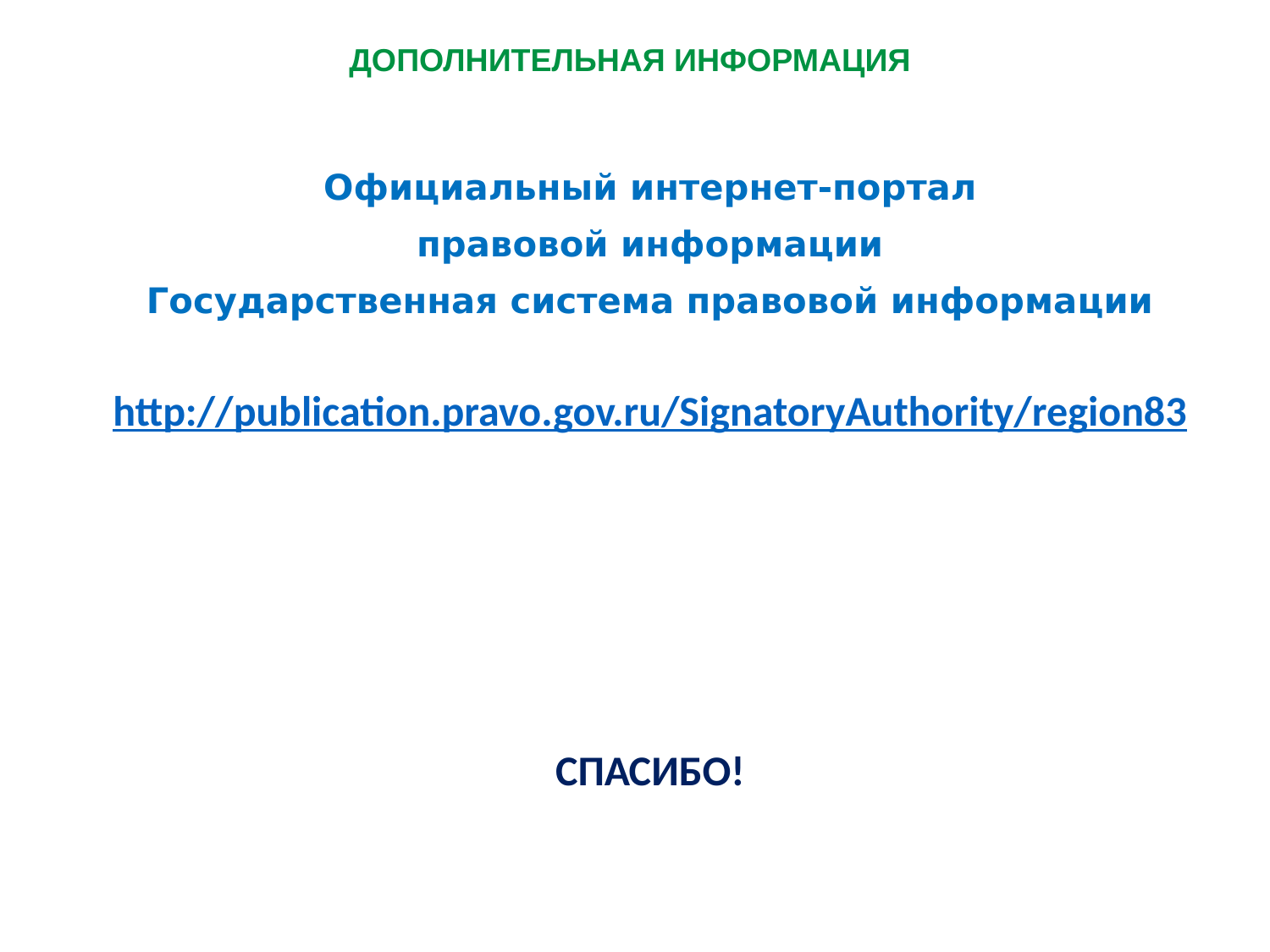

Дополнительная информация

Официальный интернет-портал
правовой информации
Государственная система правовой информации

http://publication.pravo.gov.ru/SignatoryAuthority/region83

СПАСИБО!